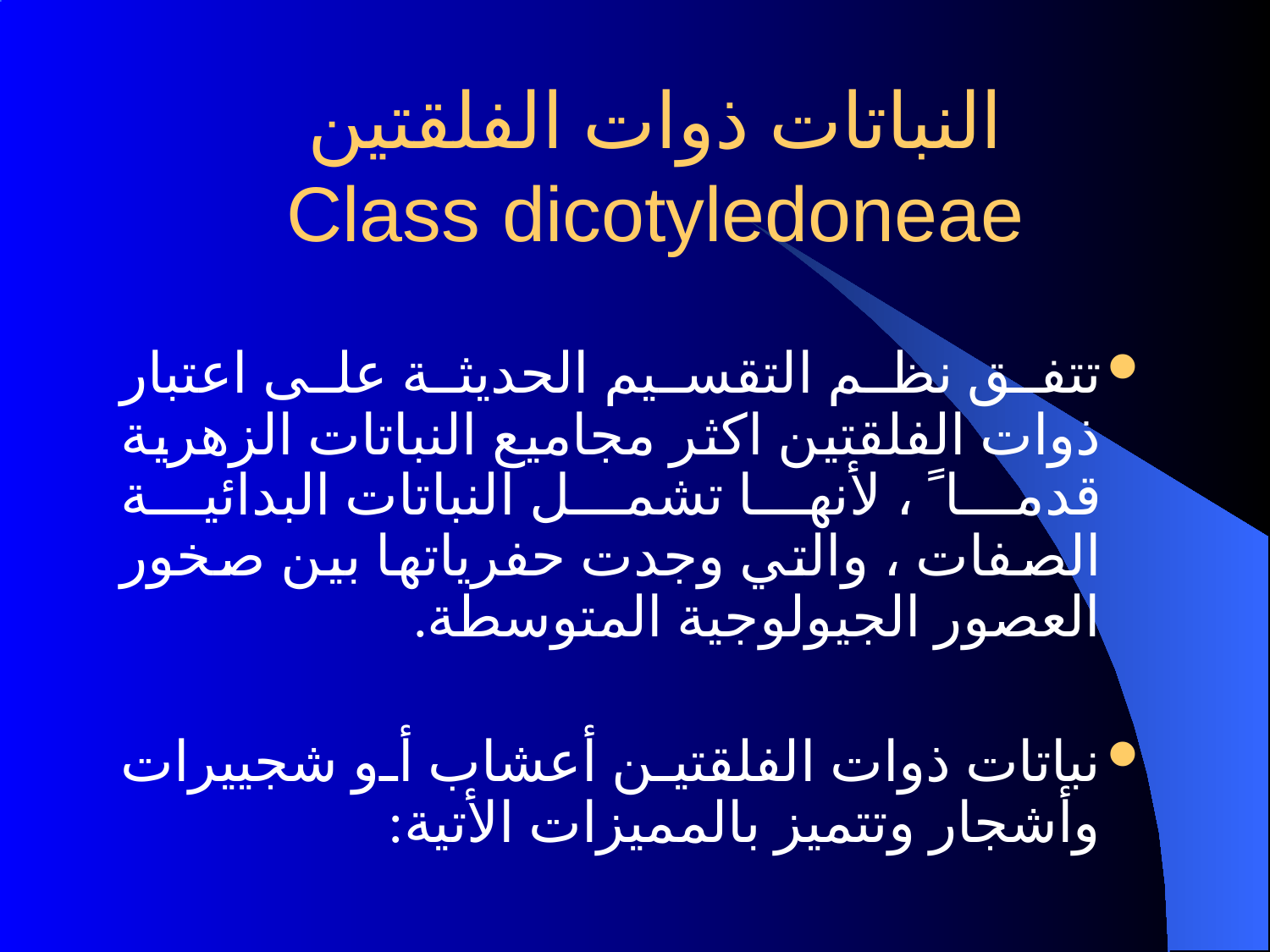

# النباتات ذوات الفلقتين Class dicotyledoneae
تتفق نظم التقسيم الحديثة على اعتبار ذوات الفلقتين اكثر مجاميع النباتات الزهرية قدما ً ، لأنها تشمل النباتات البدائية الصفات ، والتي وجدت حفرياتها بين صخور العصور الجيولوجية المتوسطة.

نباتات ذوات الفلقتين أعشاب أو شجييرات وأشجار وتتميز بالمميزات الأتية: